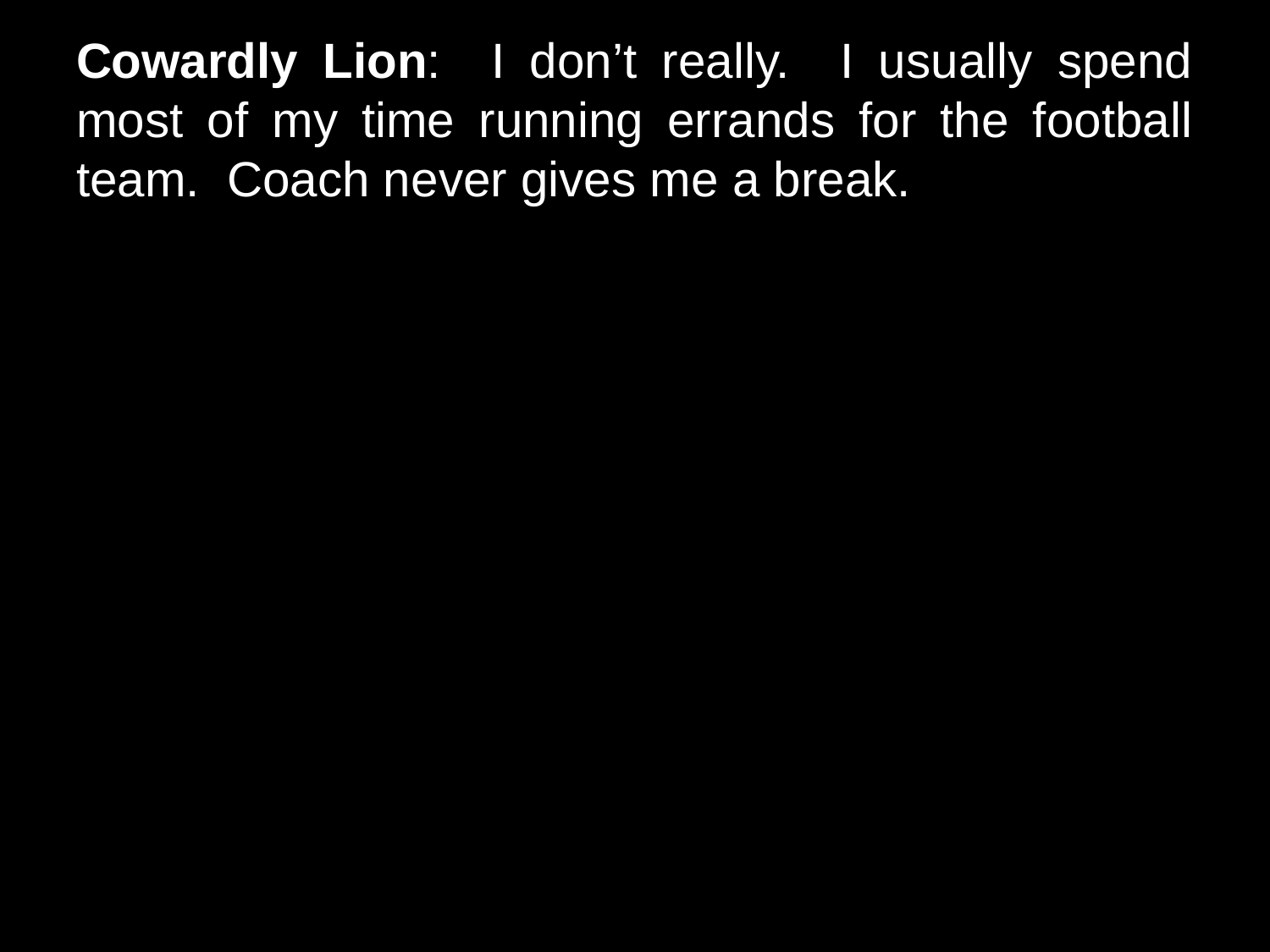

# Cowardly Lion:  I don’t really.  I usually spend most of my time running errands for the football team.  Coach never gives me a break.